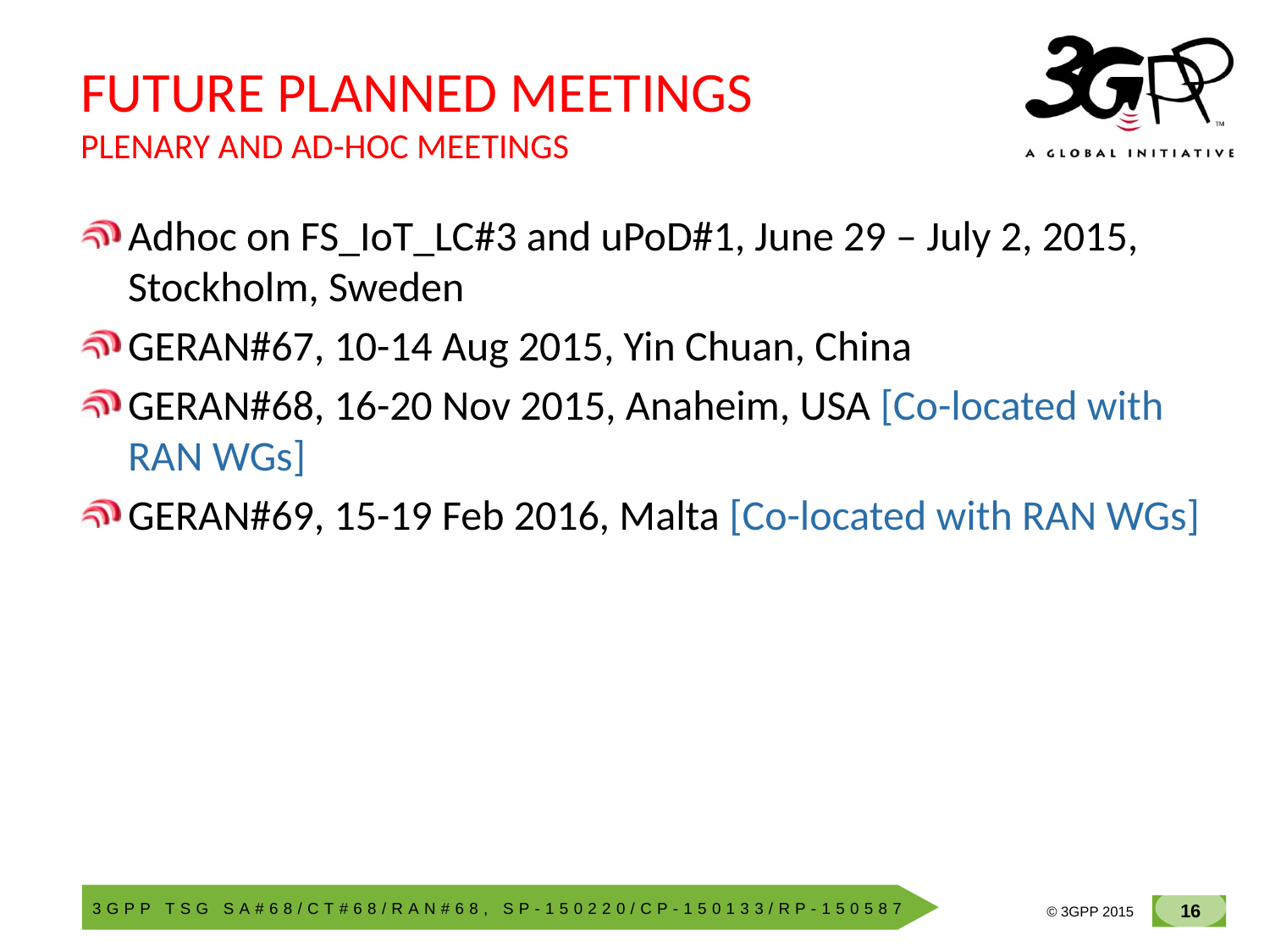

# FUTURE PLANNED MEETINGS PLENARY AND AD-HOC MEETINGS
Adhoc on FS_IoT_LC#3 and uPoD#1, June 29 – July 2, 2015, Stockholm, Sweden
GERAN#67, 10-14 Aug 2015, Yin Chuan, China
GERAN#68, 16-20 Nov 2015, Anaheim, USA [Co-located with RAN WGs]
GERAN#69, 15-19 Feb 2016, Malta [Co-located with RAN WGs]